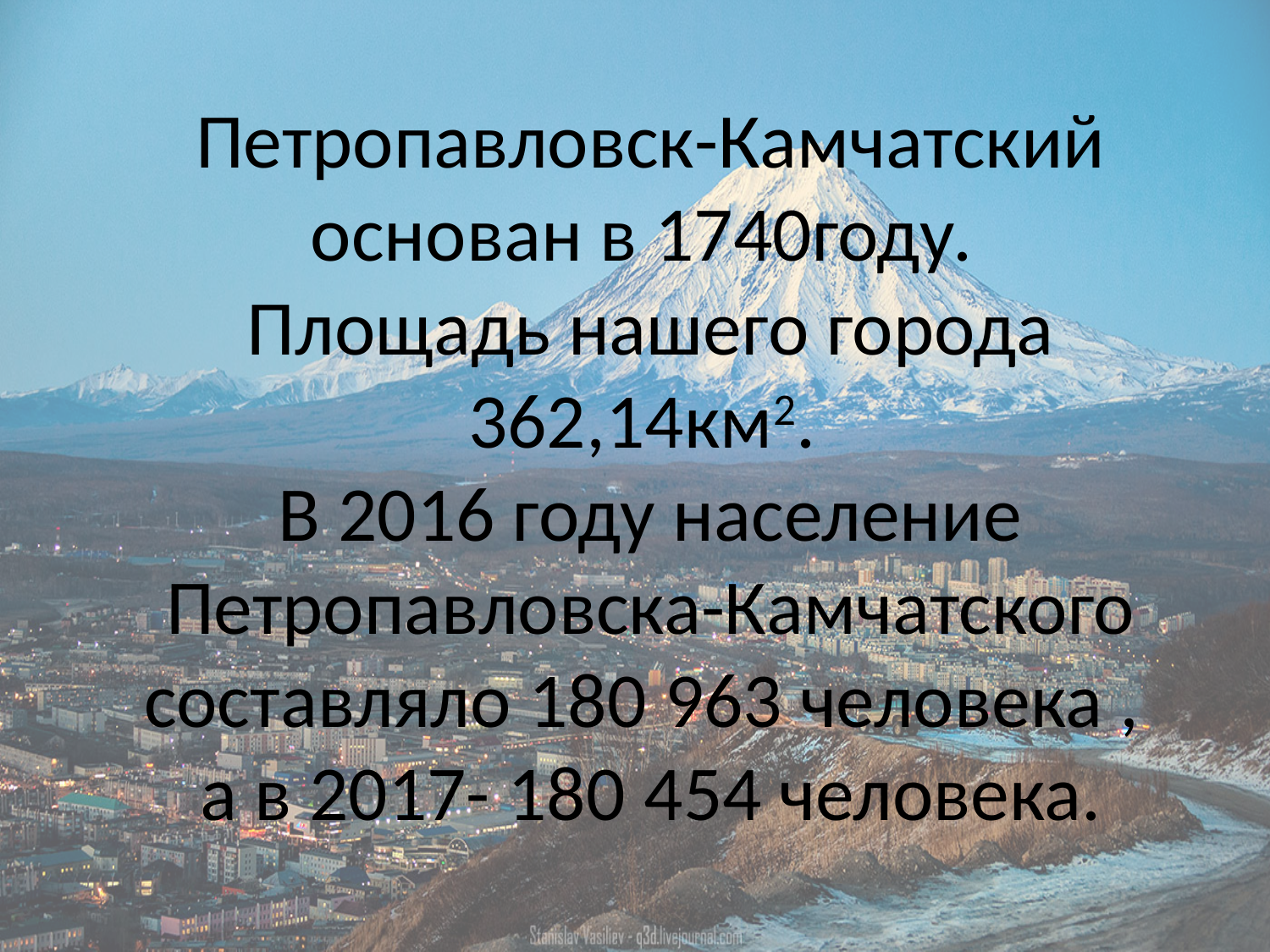

# Петропавловск-Камчатский основан в 1740году. Площадь нашего города 362,14км2. В 2016 году население Петропавловска-Камчатского составляло 180 963 человека , а в 2017- 180 454 человека.